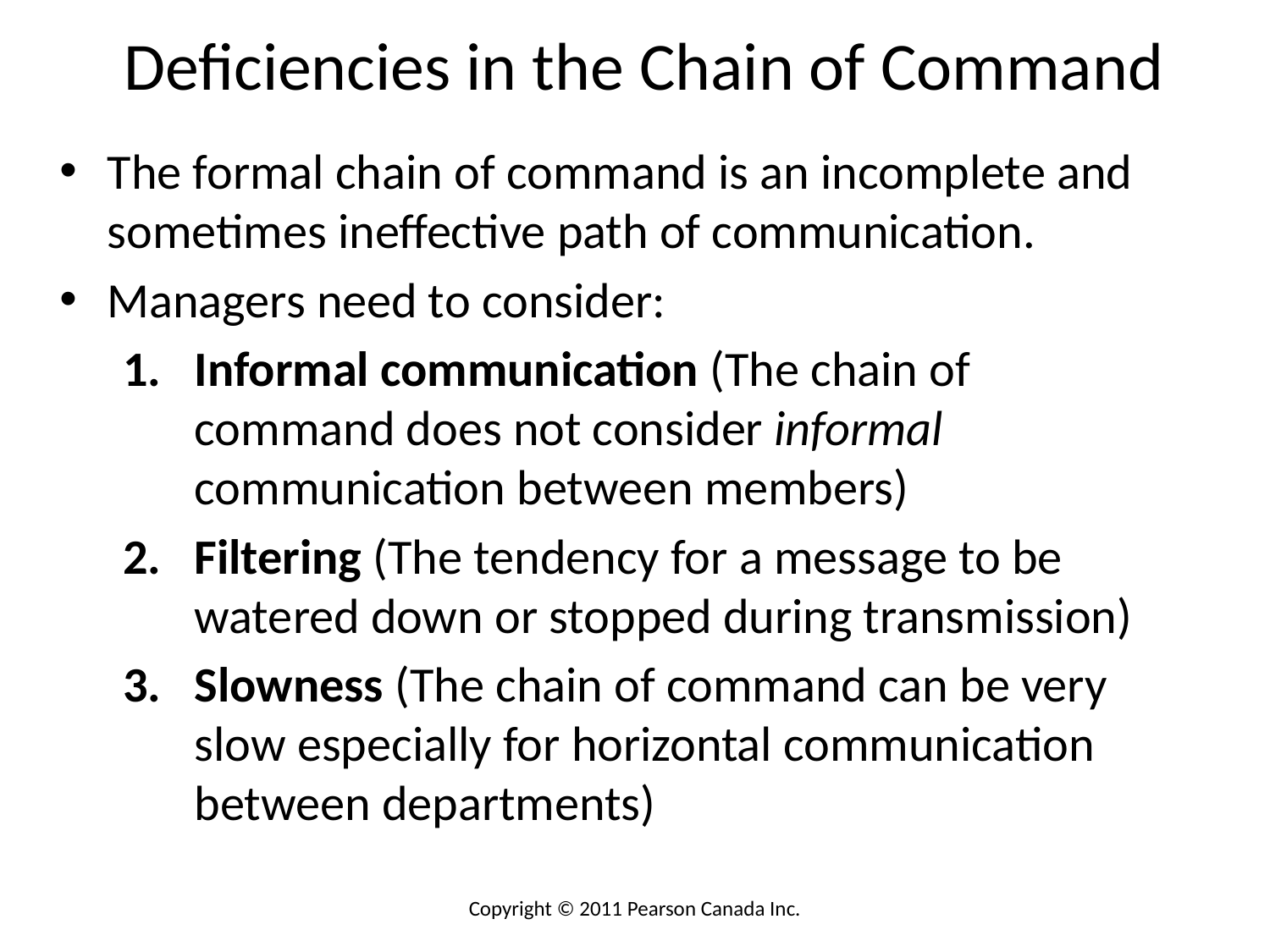

# Deficiencies in the Chain of Command
The formal chain of command is an incomplete and sometimes ineffective path of communication.
Managers need to consider:
Informal communication (The chain of command does not consider informal communication between members)
Filtering (The tendency for a message to be watered down or stopped during transmission)
Slowness (The chain of command can be very slow especially for horizontal communication between departments)
Copyright © 2011 Pearson Canada Inc.